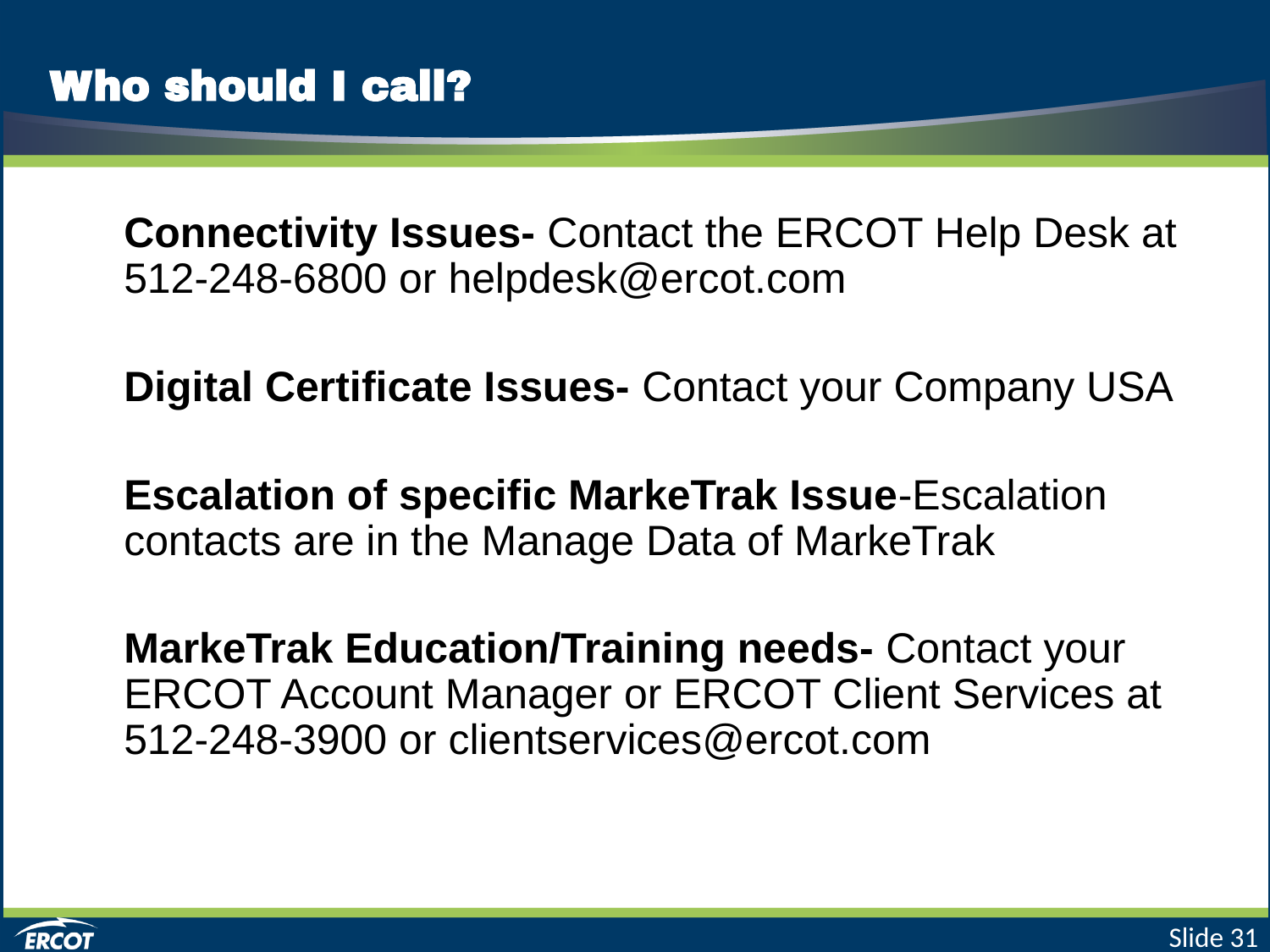

# Who should I call?
Connectivity Issues- Contact the ERCOT Help Desk at 512-248-6800 or helpdesk@ercot.com

Digital Certificate Issues- Contact your Company USA

Escalation of specific MarkeTrak Issue-Escalation contacts are in the Manage Data of MarkeTrak

MarkeTrak Education/Training needs- Contact your ERCOT Account Manager or ERCOT Client Services at 512-248-3900 or clientservices@ercot.com